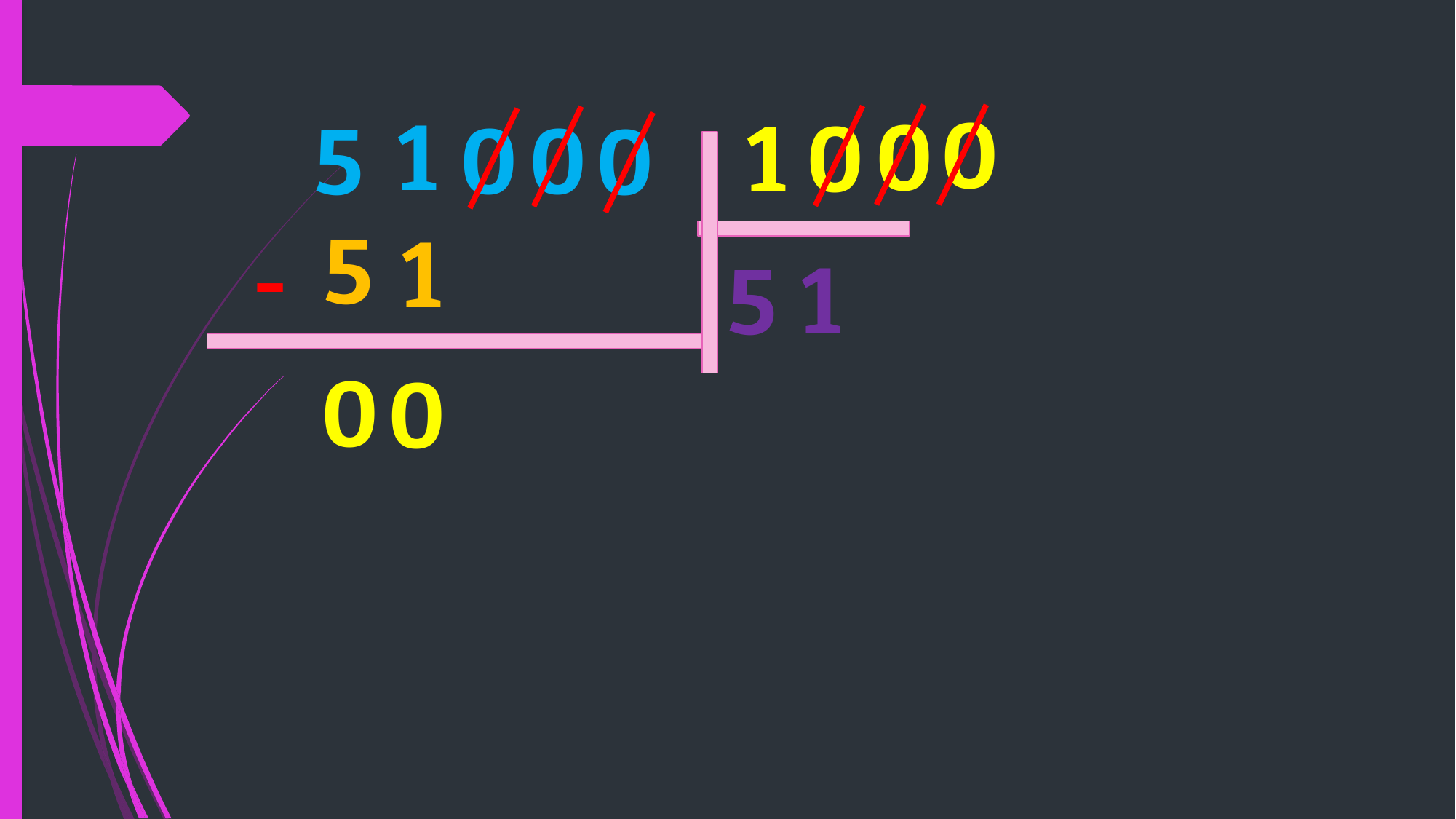

0
1
0
0
1
0
0
5
0

5
1

-
1
5

0
0